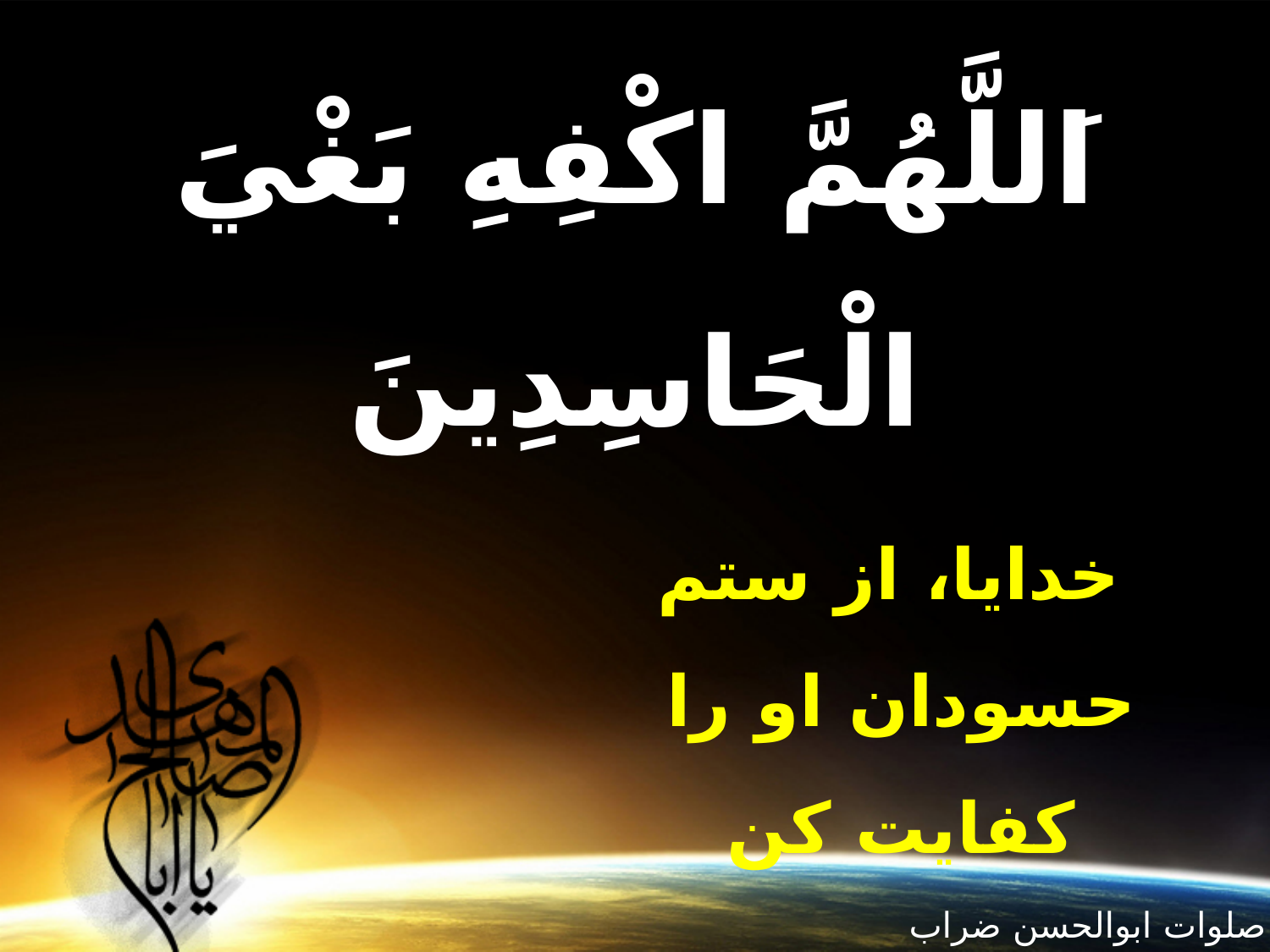

اَللَّهُمَّ اكْفِهِ بَغْيَ الْحَاسِدِينَ
خدايا، از ستم حسودان او را
كفايت كن